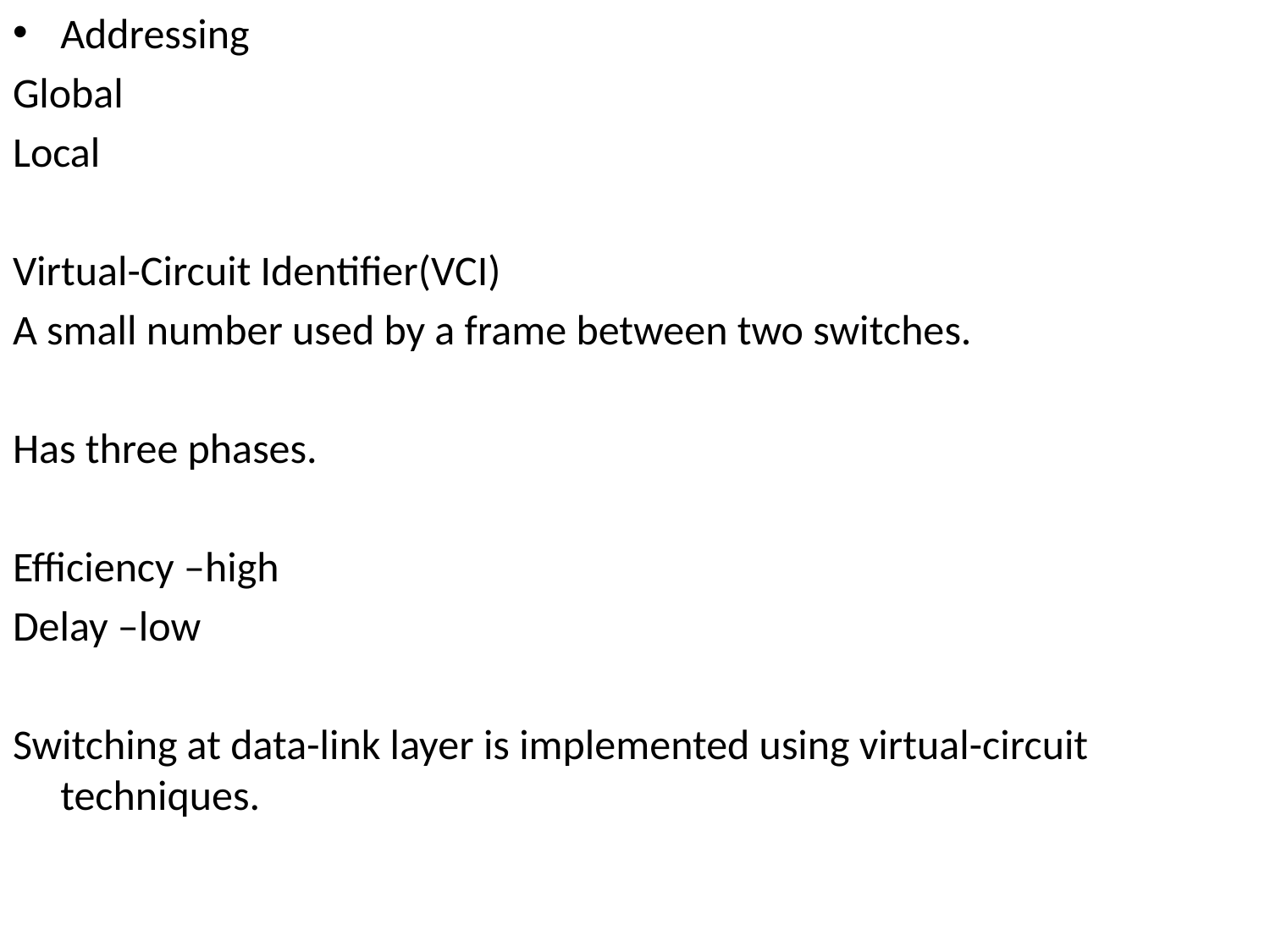

Addressing
Global
Local

Virtual-Circuit Identifier(VCI)
A small number used by a frame between two switches.

Has three phases.

Efficiency –high
Delay –low

Switching at data-link layer is implemented using virtual-circuit techniques.
#